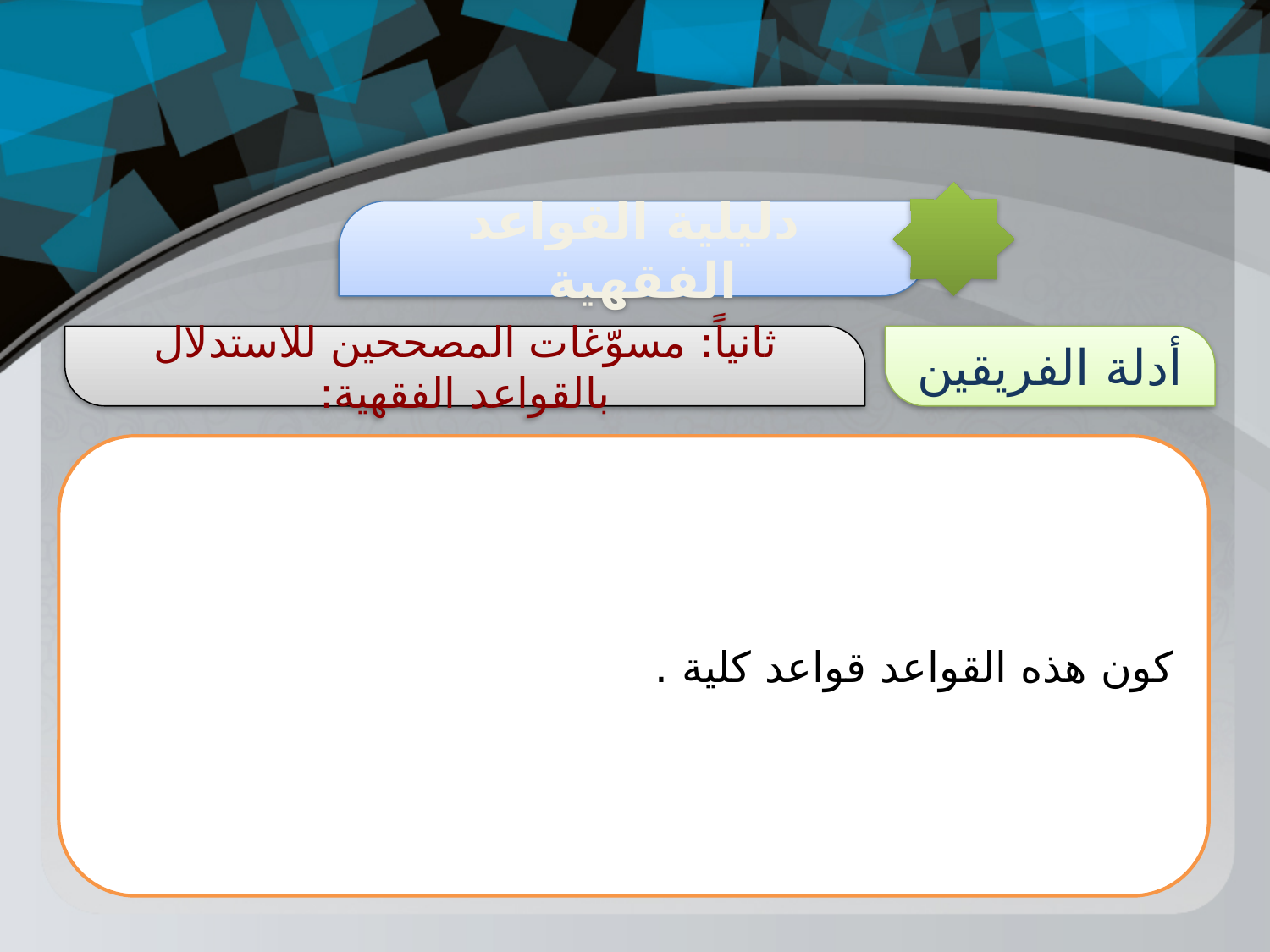

دليلية القواعد الفقهية
ثانياً: مسوّغات المصححين للاستدلال بالقواعد الفقهية:
أدلة الفريقين
كون هذه القواعد قواعد كلية .